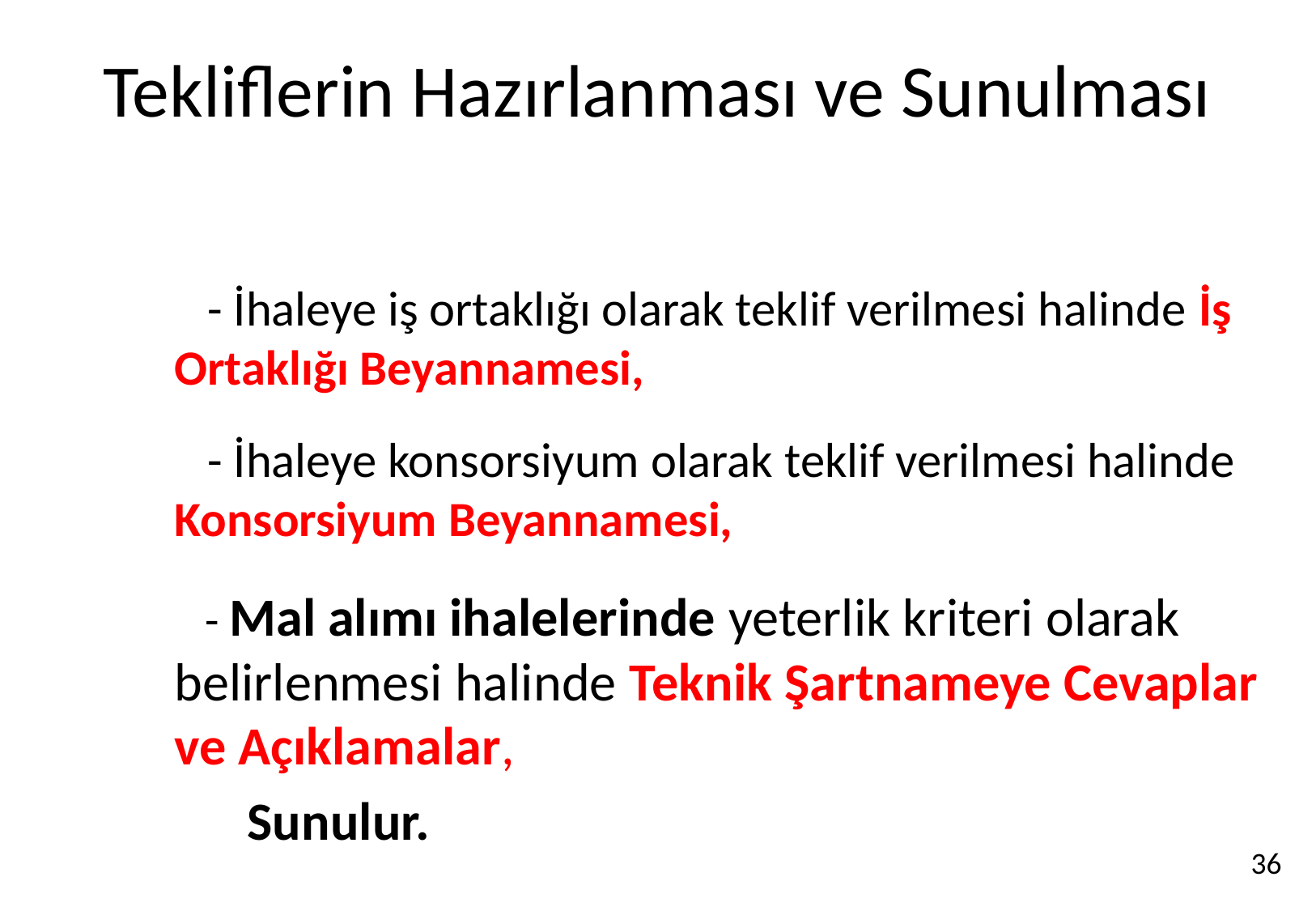

# Tekliflerin Hazırlanması ve Sunulması
   - İhaleye iş ortaklığı olarak teklif verilmesi halinde İş Ortaklığı Beyannamesi,

   - İhaleye konsorsiyum olarak teklif verilmesi halinde Konsorsiyum Beyannamesi,

   - Mal alımı ihalelerinde yeterlik kriteri olarak belirlenmesi halinde Teknik Şartnameye Cevaplar ve Açıklamalar,
      Sunulur.

36